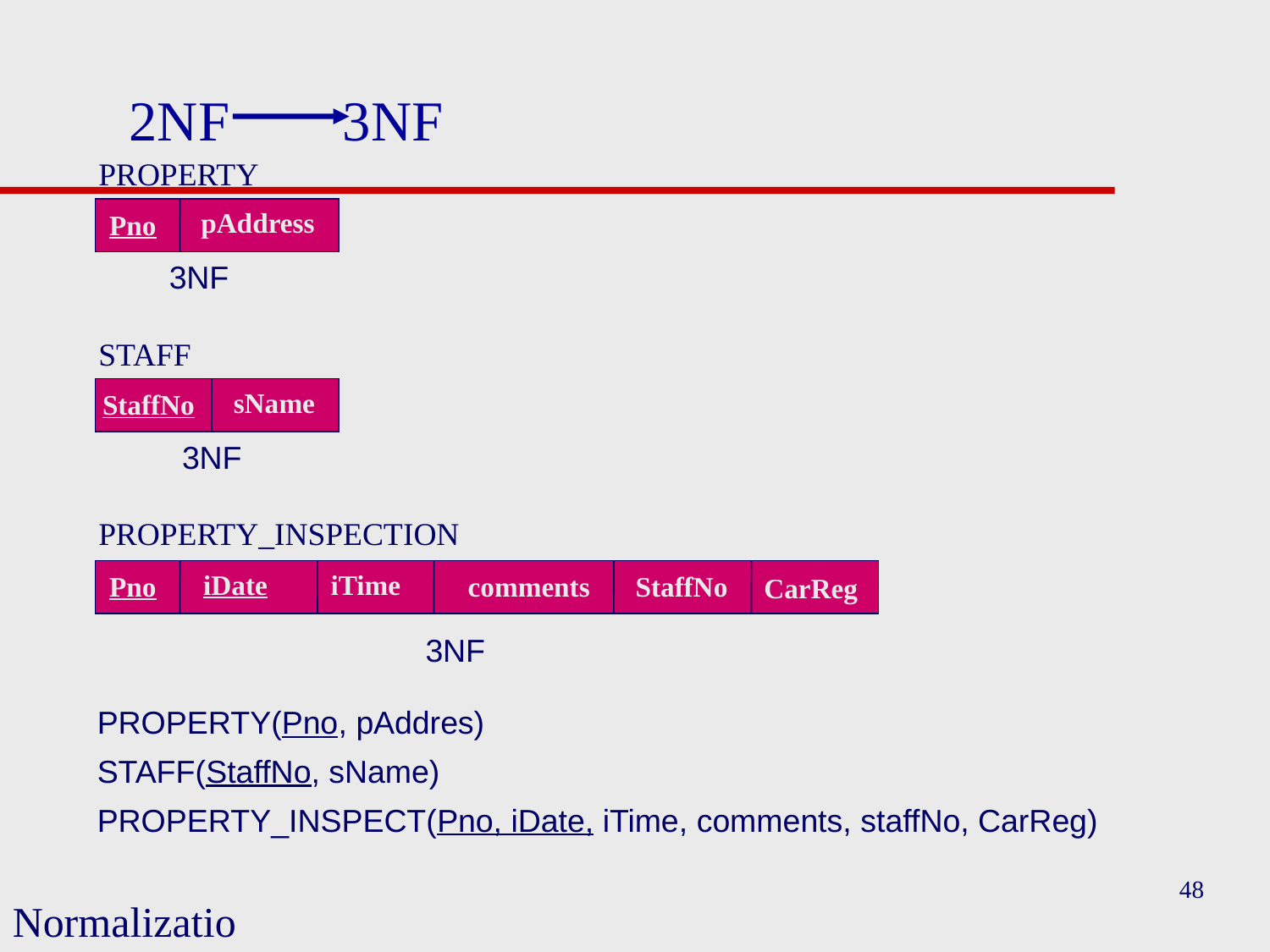

# 2NF        3NF

PROPERTY

pAddress
 Pno
3NF
STAFF

sName
StaffNo
3NF

PROPERTY_INSPECTION

iDate

iTime

 Pno
comments
StaffNo
CarReg
3NF
PROPERTY(Pno, pAddres)
STAFF(StaffNo, sName)
PROPERTY_INSPECT(Pno, iDate, iTime, comments, staffNo, CarReg)
48
Normalization